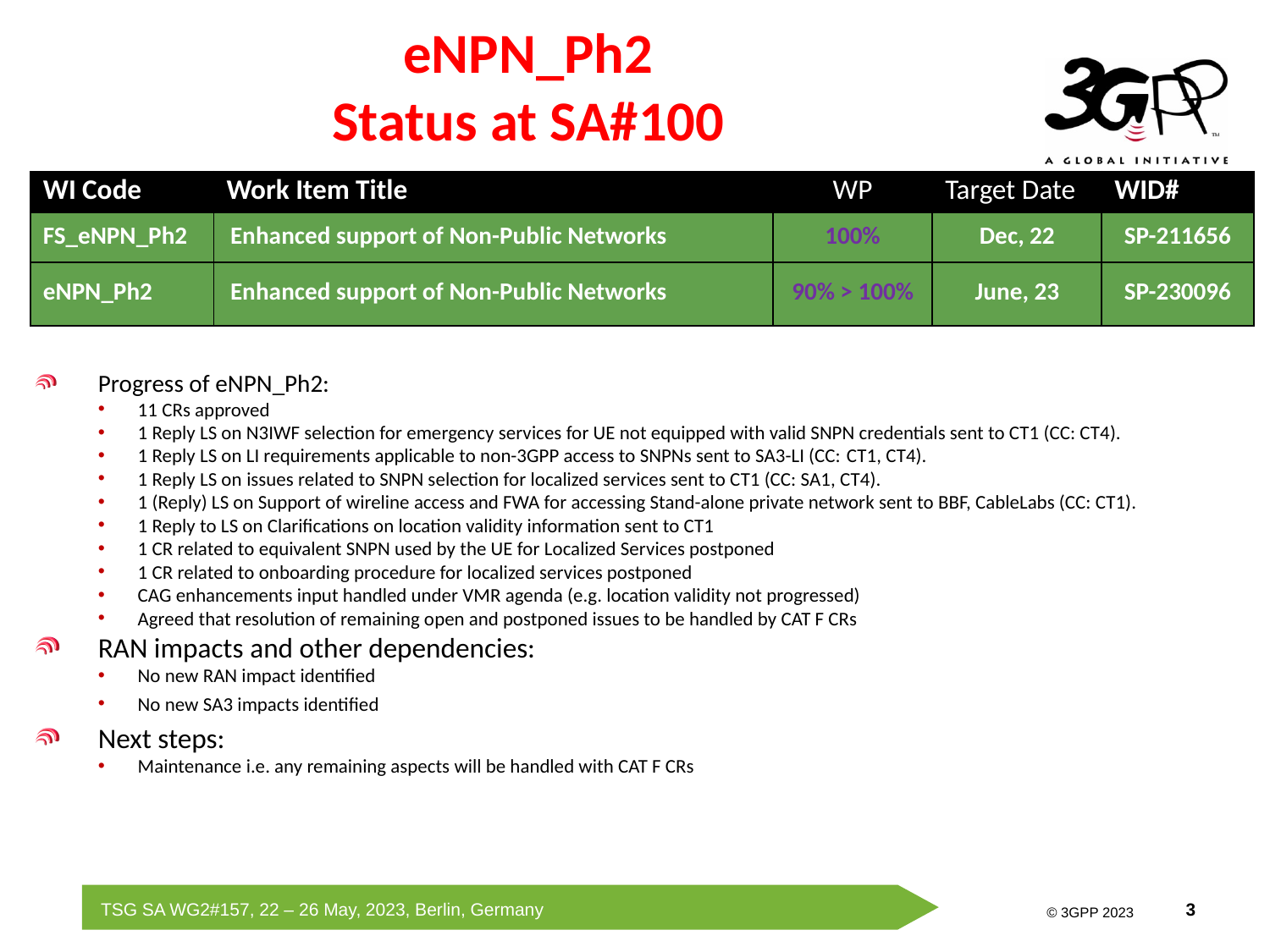

# eNPN_Ph2 Status at SA#100
| WI Code | Work Item Title | WP | Target Date | WID# |
| --- | --- | --- | --- | --- |
| FS\_eNPN\_Ph2 | Enhanced support of Non-Public Networks | 100% | Dec, 22 | SP-211656 |
| eNPN\_Ph2 | Enhanced support of Non-Public Networks | 90% > 100% | June, 23 | SP-230096 |
Progress of eNPN_Ph2:
11 CRs approved
1 Reply LS on N3IWF selection for emergency services for UE not equipped with valid SNPN credentials sent to CT1 (CC: CT4).
1 Reply LS on LI requirements applicable to non-3GPP access to SNPNs sent to SA3-LI (CC: CT1, CT4).
1 Reply LS on issues related to SNPN selection for localized services sent to CT1 (CC: SA1, CT4).
1 (Reply) LS on Support of wireline access and FWA for accessing Stand-alone private network sent to BBF, CableLabs (CC: CT1).
1 Reply to LS on Clarifications on location validity information sent to CT1
1 CR related to equivalent SNPN used by the UE for Localized Services postponed
1 CR related to onboarding procedure for localized services postponed
CAG enhancements input handled under VMR agenda (e.g. location validity not progressed)
Agreed that resolution of remaining open and postponed issues to be handled by CAT F CRs
RAN impacts and other dependencies:
No new RAN impact identified
No new SA3 impacts identified
Next steps:
Maintenance i.e. any remaining aspects will be handled with CAT F CRs